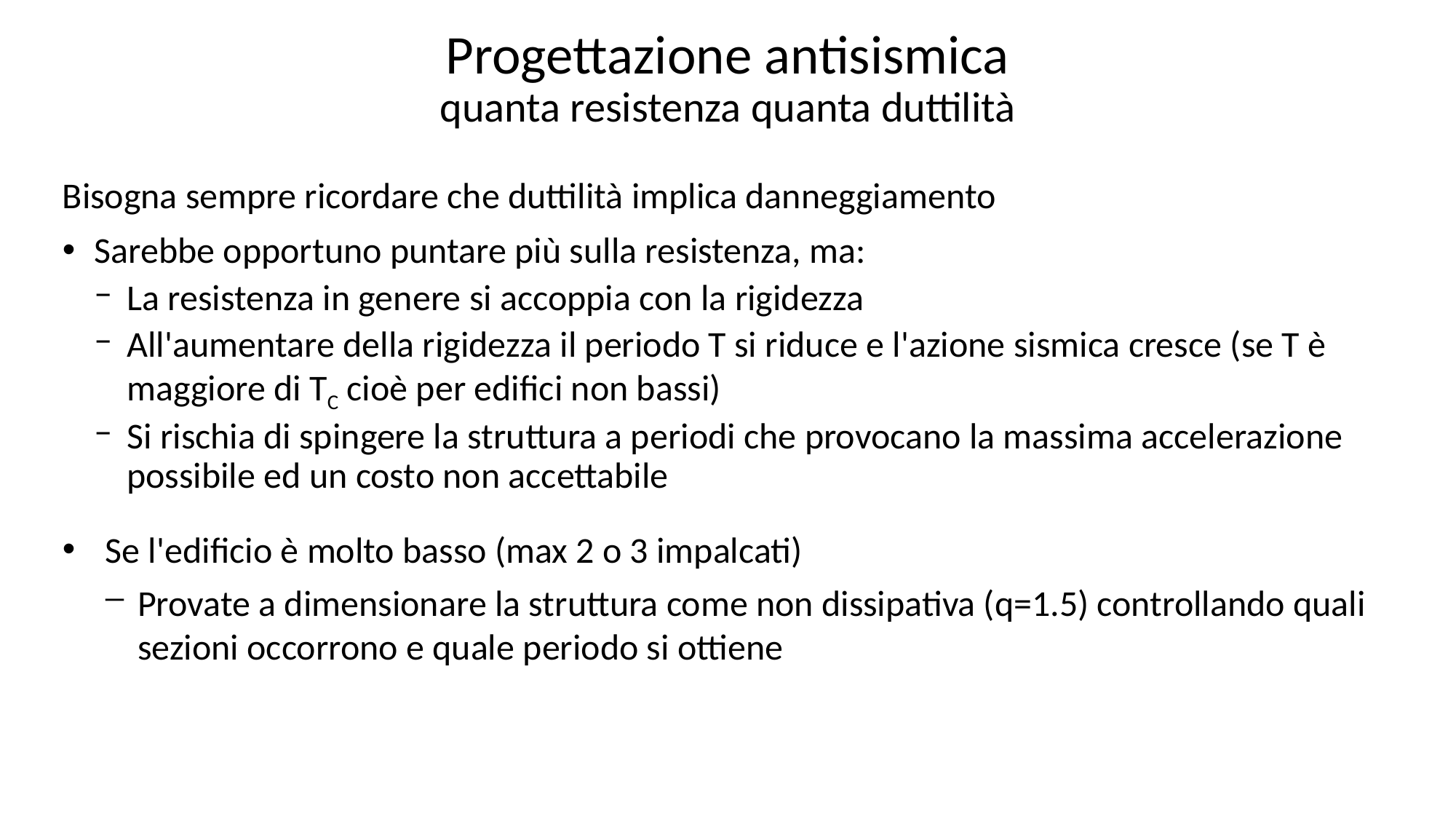

# Progettazione antisismica quanta resistenza quanta duttilità
Bisogna sempre ricordare che duttilità implica danneggiamento
Sarebbe opportuno puntare più sulla resistenza, ma:
La resistenza in genere si accoppia con la rigidezza
All'aumentare della rigidezza il periodo T si riduce e l'azione sismica cresce (se T è maggiore di TC cioè per edifici non bassi)
Si rischia di spingere la struttura a periodi che provocano la massima accelerazione possibile ed un costo non accettabile
Se l'edificio è molto basso (max 2 o 3 impalcati)
Provate a dimensionare la struttura come non dissipativa (q=1.5) controllando quali sezioni occorrono e quale periodo si ottiene